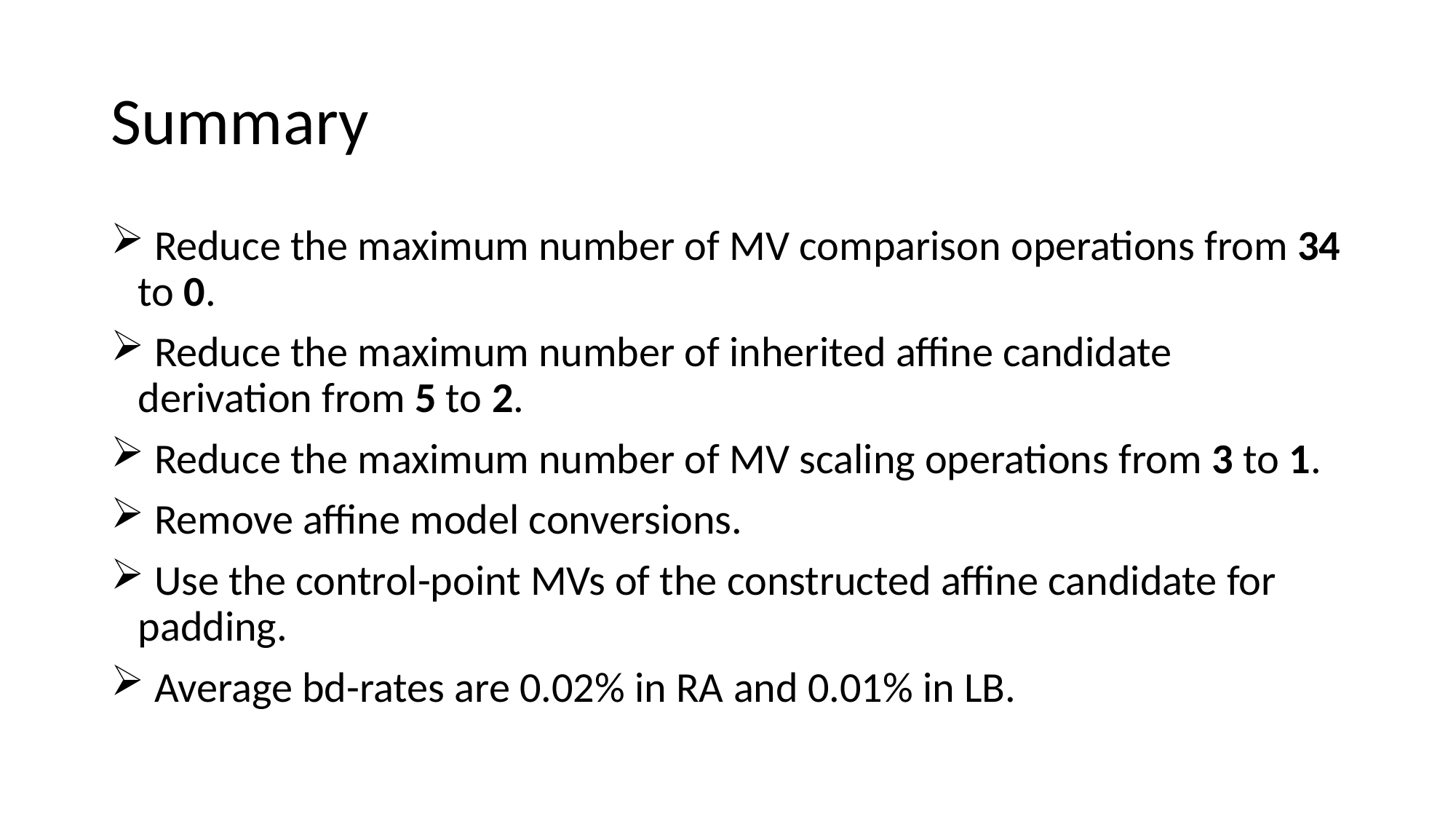

# Summary
 Reduce the maximum number of MV comparison operations from 34 to 0.
 Reduce the maximum number of inherited affine candidate derivation from 5 to 2.
 Reduce the maximum number of MV scaling operations from 3 to 1.
 Remove affine model conversions.
 Use the control-point MVs of the constructed affine candidate for padding.
 Average bd-rates are 0.02% in RA and 0.01% in LB.